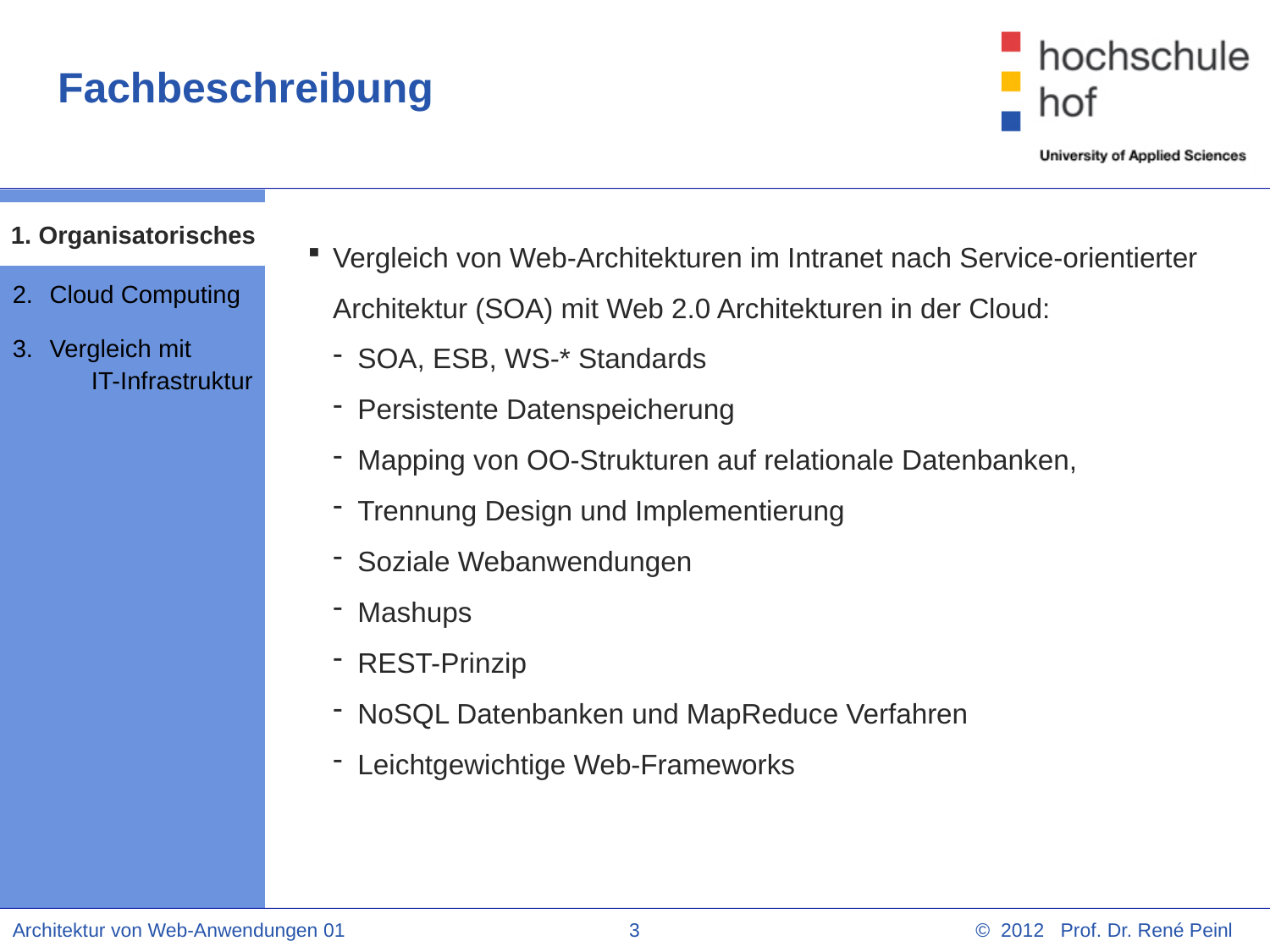

# Fachbeschreibung
1. Organisatorisches
Vergleich von Web-Architekturen im Intranet nach Service-orientierter Architektur (SOA) mit Web 2.0 Architekturen in der Cloud:
SOA, ESB, WS-* Standards
Persistente Datenspeicherung
Mapping von OO-Strukturen auf relationale Datenbanken,
Trennung Design und Implementierung
Soziale Webanwendungen
Mashups
REST-Prinzip
NoSQL Datenbanken und MapReduce Verfahren
Leichtgewichtige Web-Frameworks